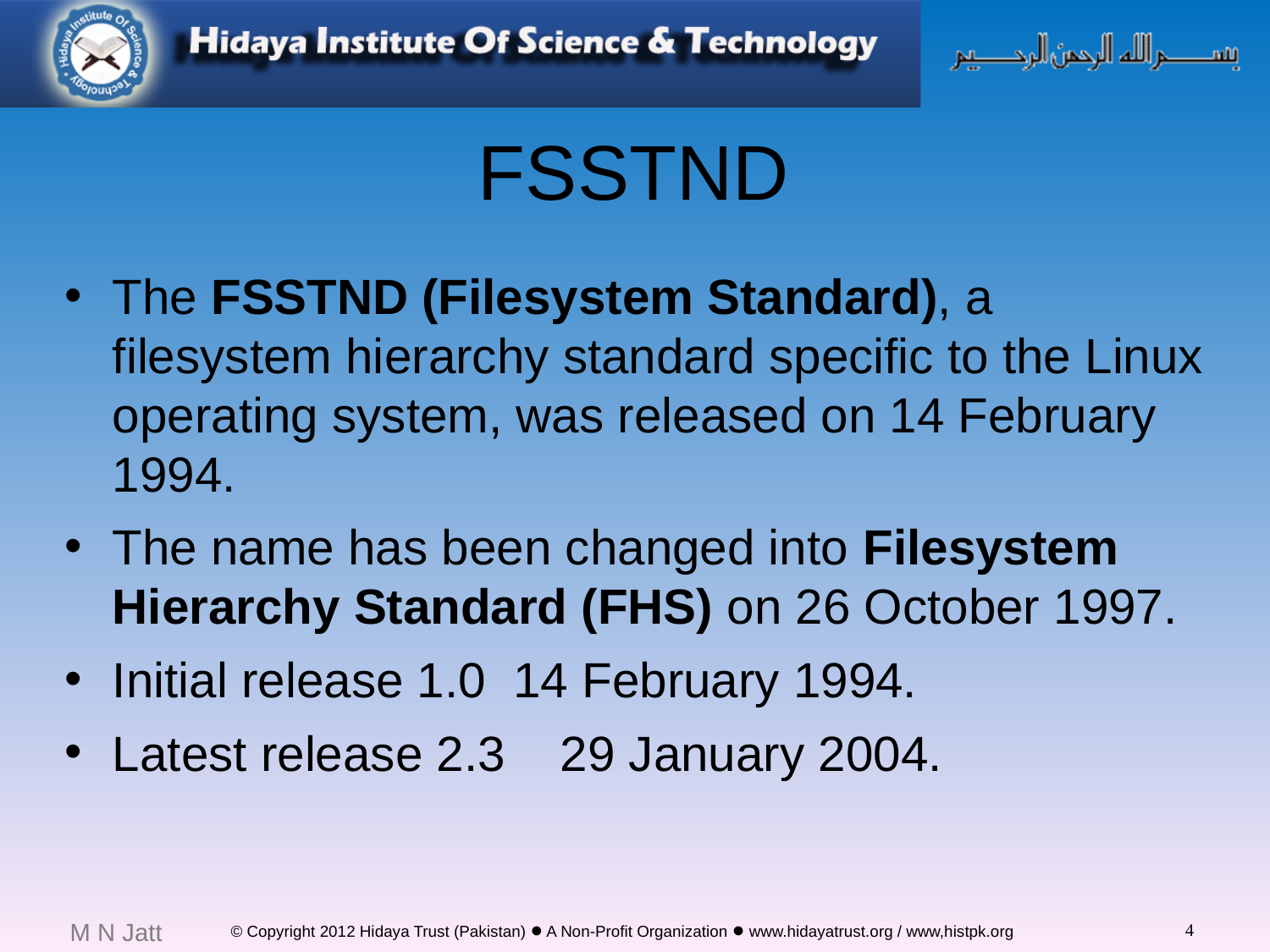

# FSSTND
The FSSTND (Filesystem Standard), a filesystem hierarchy standard specific to the Linux operating system, was released on 14 February 1994.
The name has been changed into Filesystem Hierarchy Standard (FHS) on 26 October 1997.
Initial release 1.0  14 February 1994.
Latest release 2.3    29 January 2004.

4